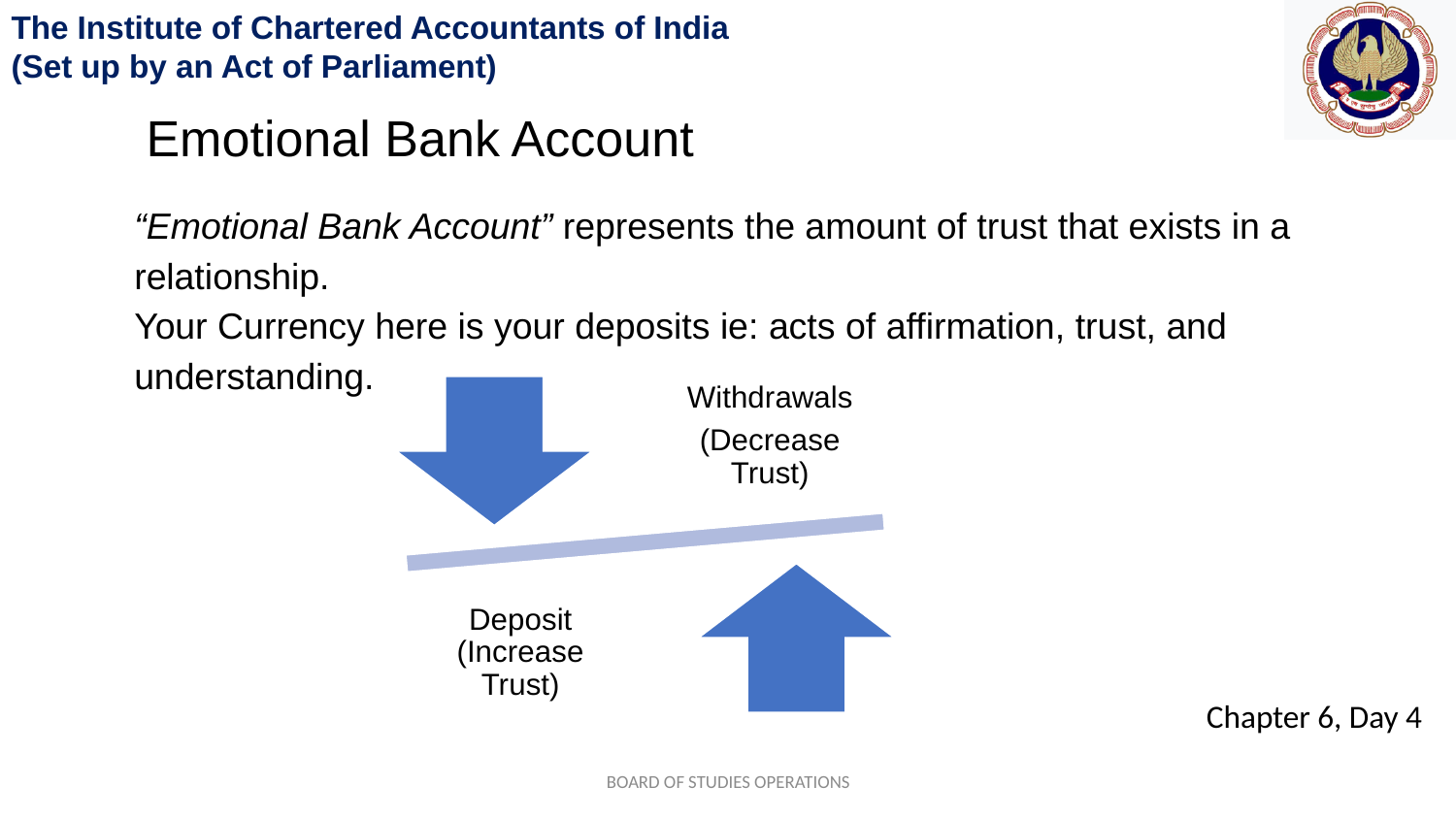

Emotional Bank Account
“Emotional Bank Account” represents the amount of trust that exists in a relationship.
Your Currency here is your deposits ie: acts of affirmation, trust, and understanding.
Withdrawals
(Decrease Trust)
Deposit (Increase Trust)
BOARD OF STUDIES OPERATIONS